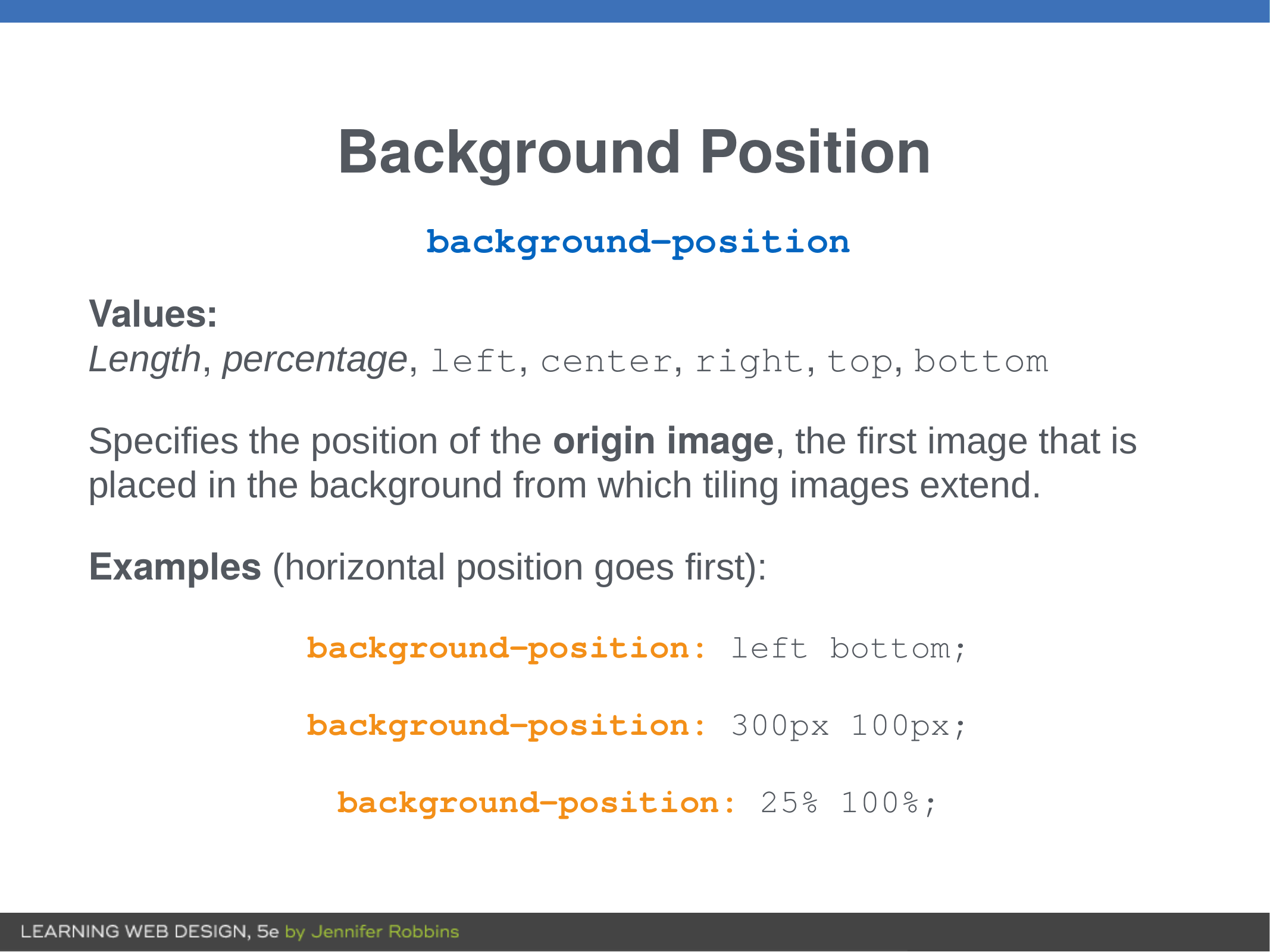

# Background Position
background-position
Values:
Length, percentage, left, center, right, top, bottom
Specifies the position of the origin image, the first image that is placed in the background from which tiling images extend.
Examples (horizontal position goes first):
background-position: left bottom;
background-position: 300px 100px;
background-position: 25% 100%;